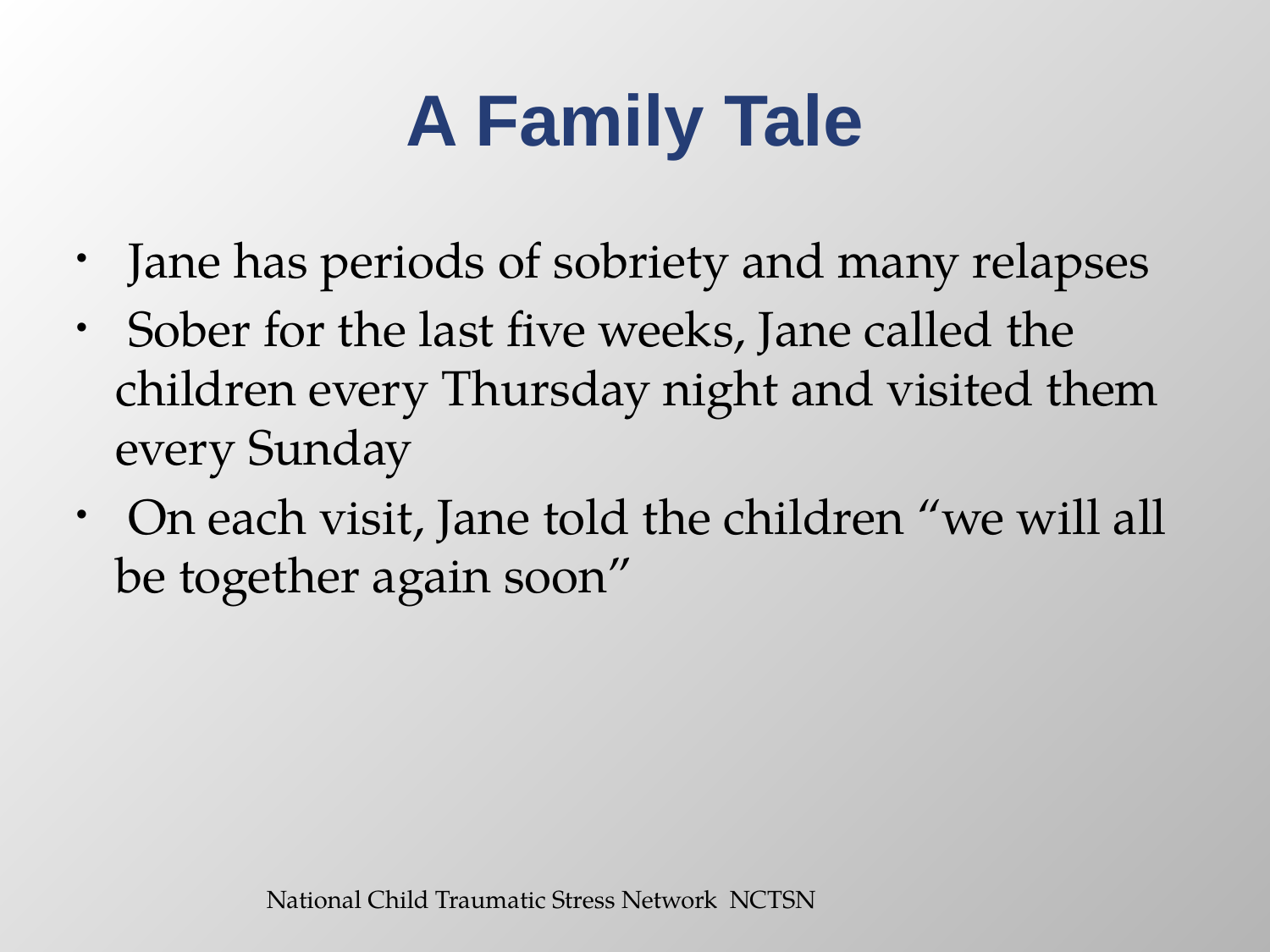

# A Family Tale
 Jane has periods of sobriety and many relapses
 Sober for the last five weeks, Jane called the children every Thursday night and visited them every Sunday
 On each visit, Jane told the children “we will all be together again soon”
National Child Traumatic Stress Network  NCTSN